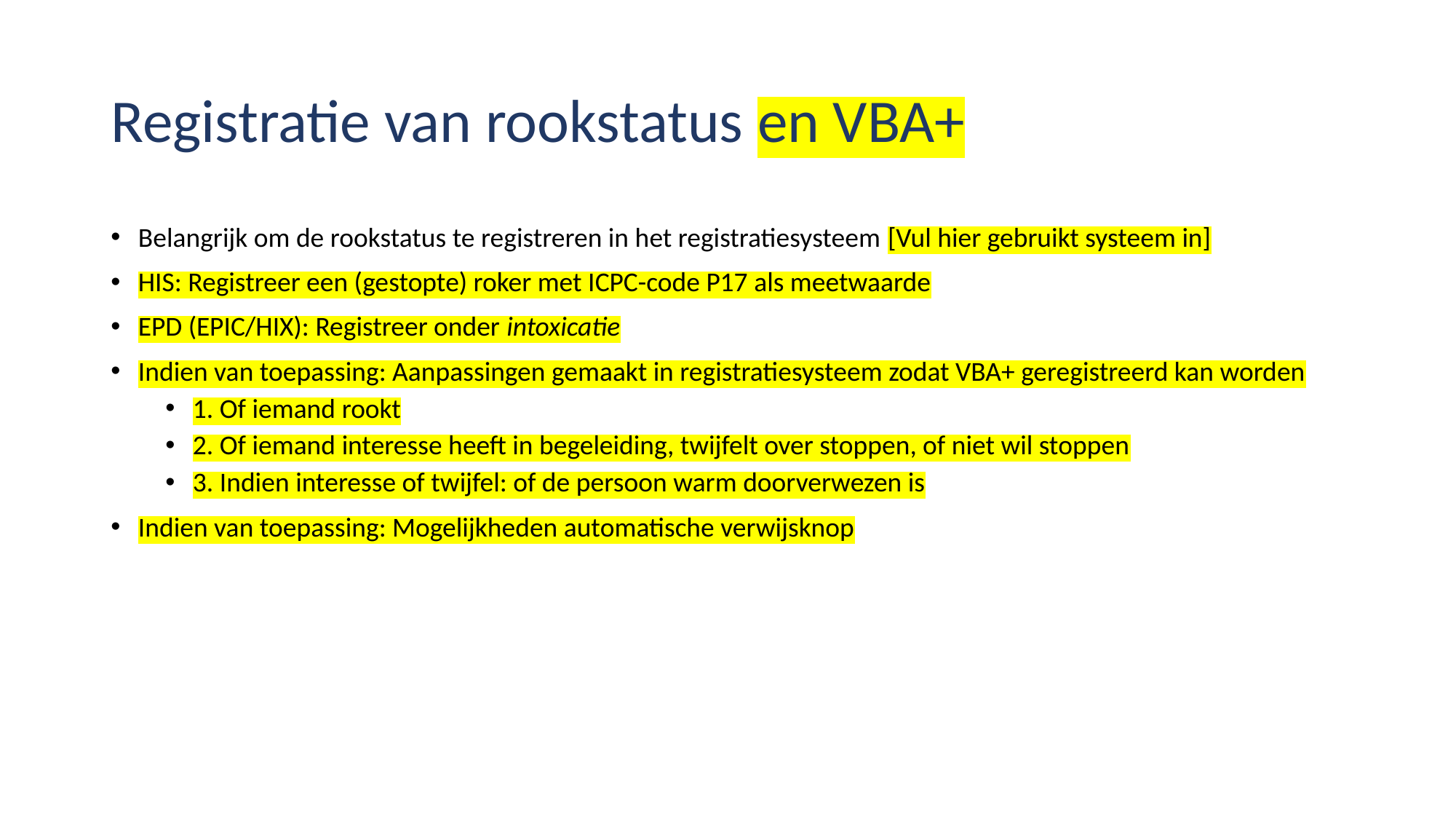

# Registratie van rookstatus en VBA+
Belangrijk om de rookstatus te registreren in het registratiesysteem [Vul hier gebruikt systeem in]
HIS: Registreer een (gestopte) roker met ICPC-code P17 als meetwaarde
EPD (EPIC/HIX): Registreer onder intoxicatie
Indien van toepassing: Aanpassingen gemaakt in registratiesysteem zodat VBA+ geregistreerd kan worden
1. Of iemand rookt
2. Of iemand interesse heeft in begeleiding, twijfelt over stoppen, of niet wil stoppen
3. Indien interesse of twijfel: of de persoon warm doorverwezen is
Indien van toepassing: Mogelijkheden automatische verwijsknop